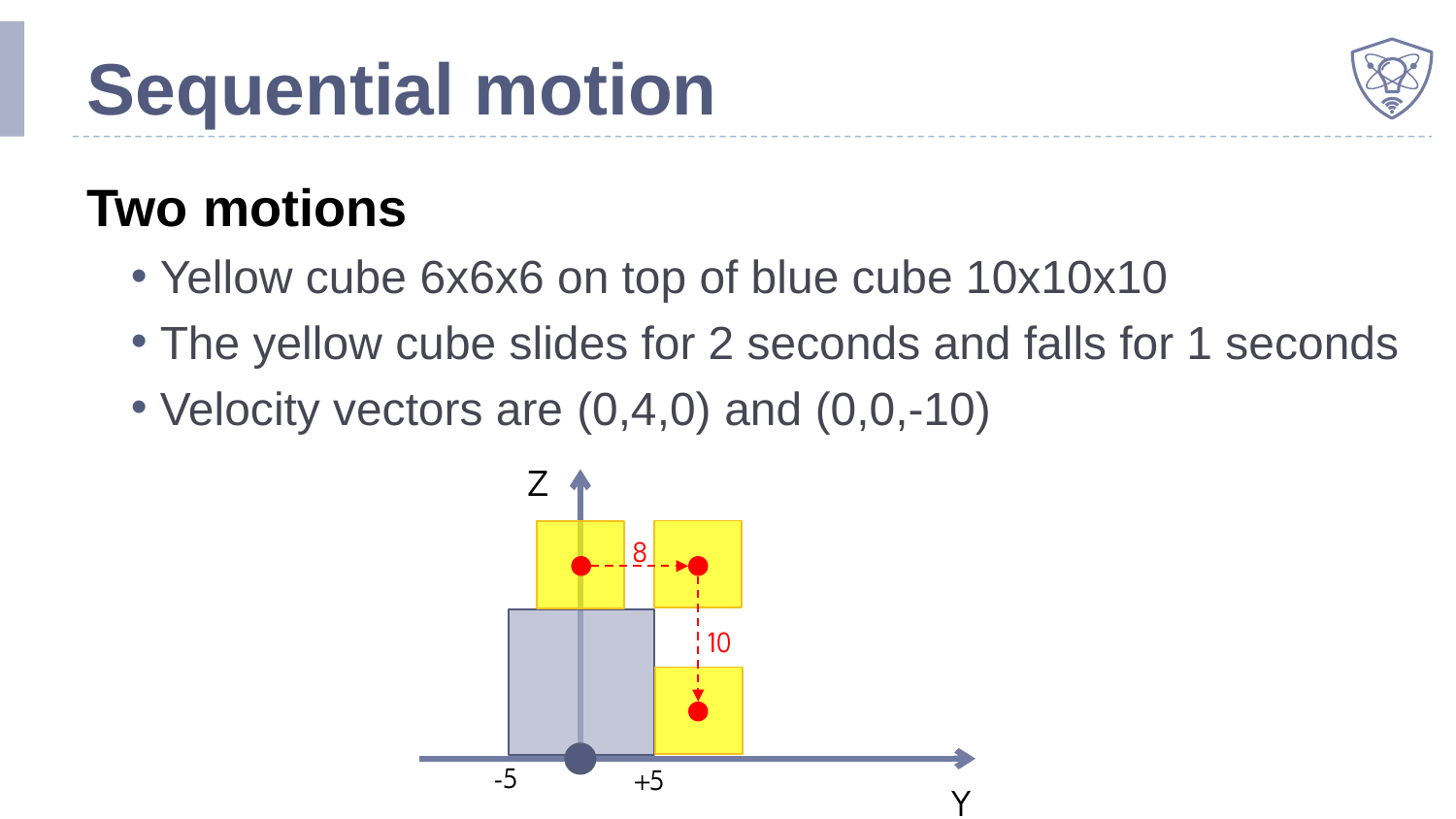

# Sequential motion
Two motions
Yellow cube 6х6х6 on top of blue cube 10x10x10
The yellow cube slides for 2 seconds and falls for 1 seconds
Velocity vectors are (0,4,0) and (0,0,-10)
Z

8

10

-5
+5
Y